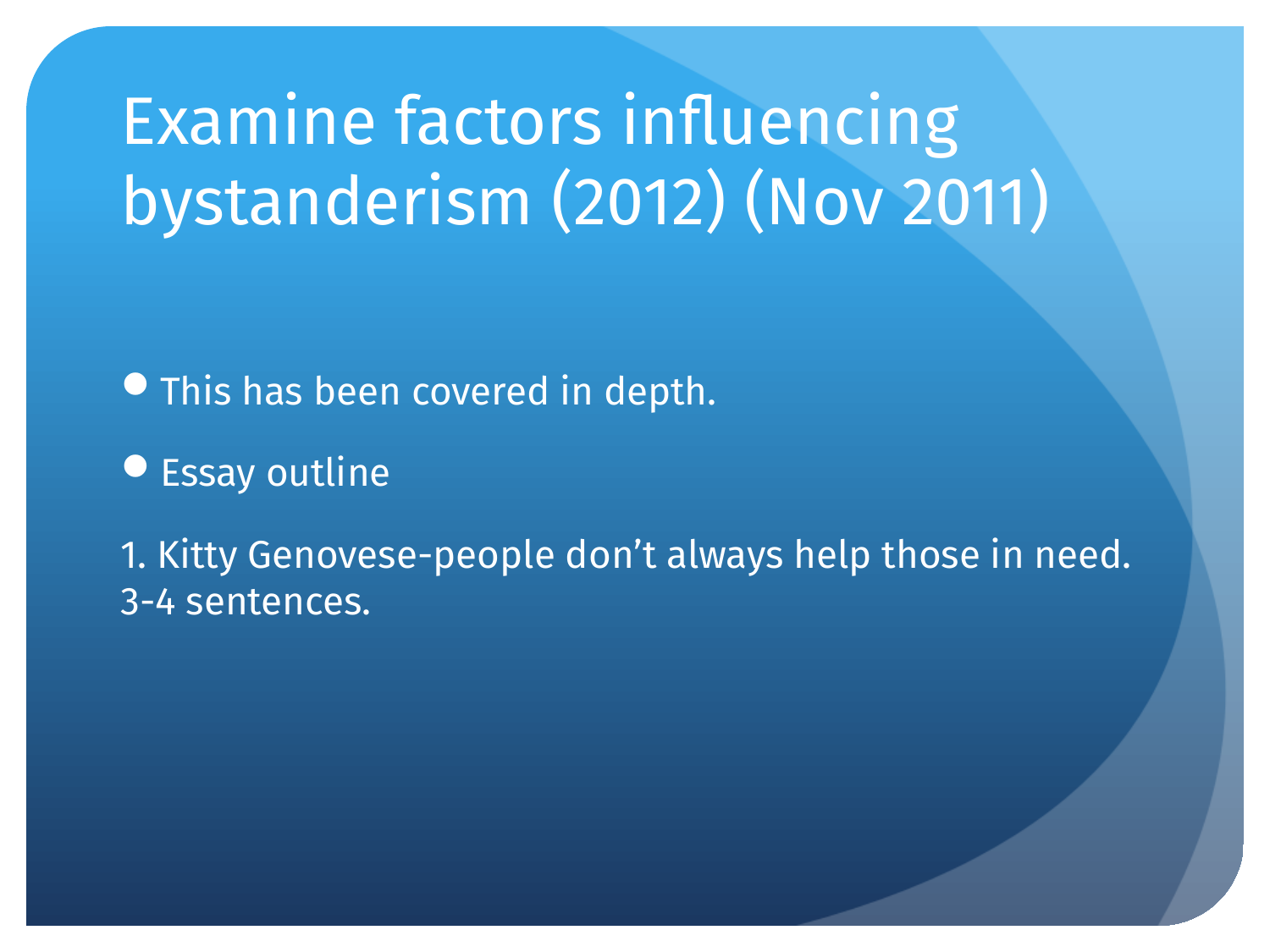

# Examine factors influencing bystanderism (2012) (Nov 2011)
This has been covered in depth.
Essay outline
1. Kitty Genovese-people don’t always help those in need. 3-4 sentences.